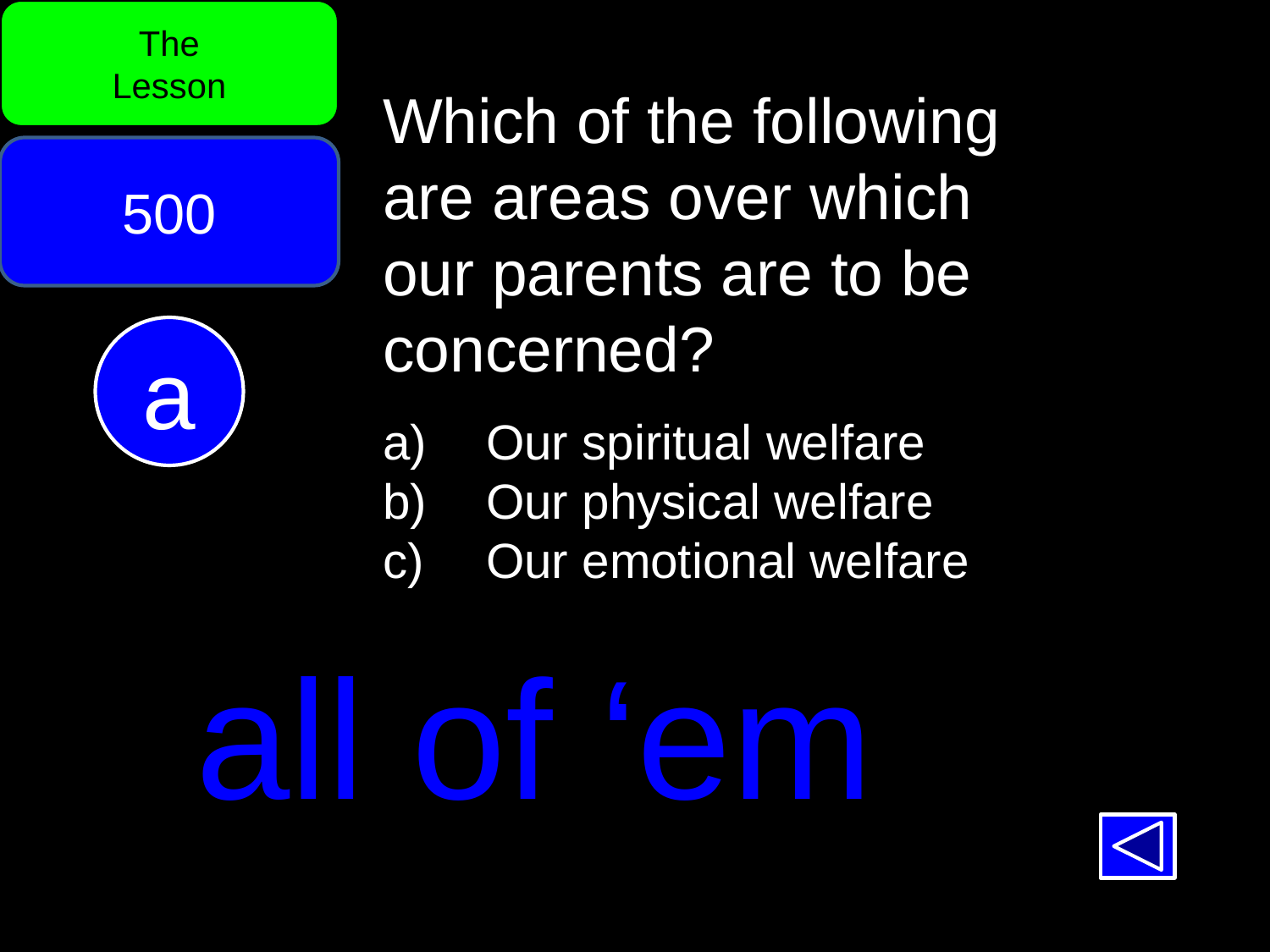

The
Lesson
Which of the following
are areas over which
our parents are to be
concerned?

Our spiritual welfare
Our physical welfare
Our emotional welfare
500
a
all of ‘em